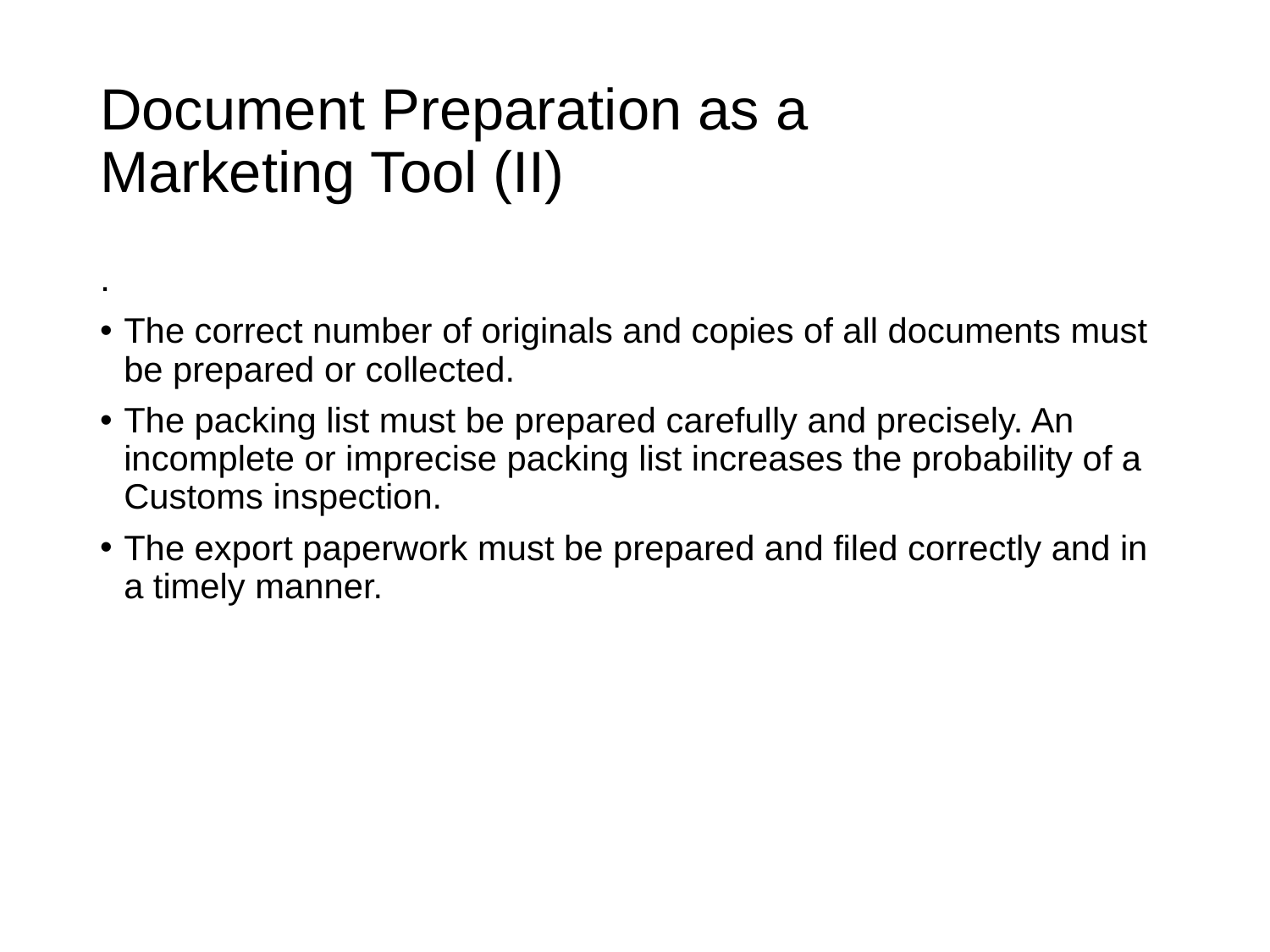

# Document Preparation as a Marketing Tool (II)
.
The correct number of originals and copies of all documents must be prepared or collected.
The packing list must be prepared carefully and precisely. An incomplete or imprecise packing list increases the probability of a Customs inspection.
The export paperwork must be prepared and filed correctly and in a timely manner.